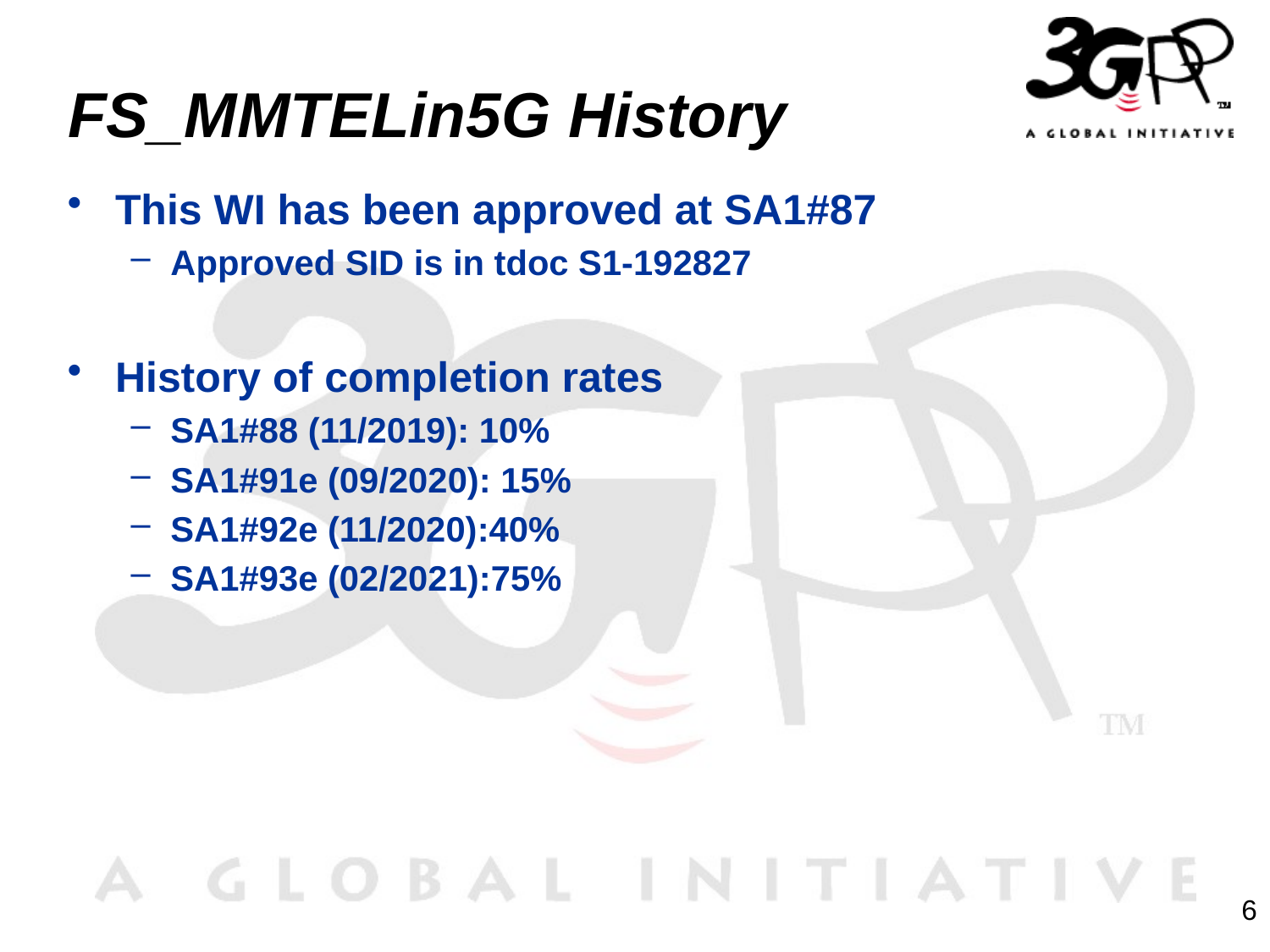

# FS_MMTELin5G History
This WI has been approved at SA1#87
Approved SID is in tdoc S1-192827

History of completion rates
SA1#88 (11/2019): 10%
SA1#91e (09/2020): 15%
SA1#92e (11/2020):40%
SA1#93e (02/2021):75%

6